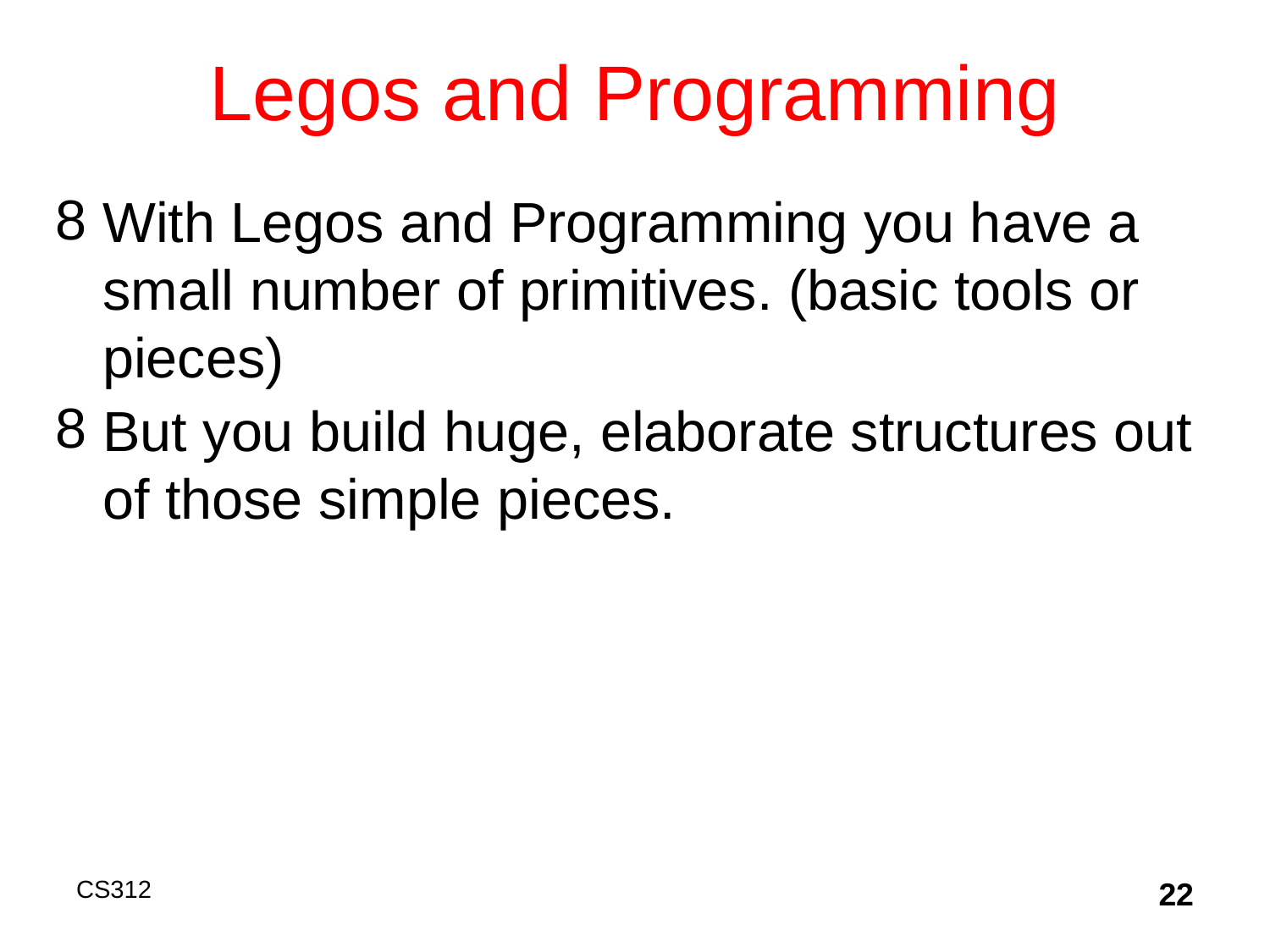

# Legos and Programming
With Legos and Programming you have a small number of primitives. (basic tools or pieces)
But you build huge, elaborate structures out of those simple pieces.
CS312
22